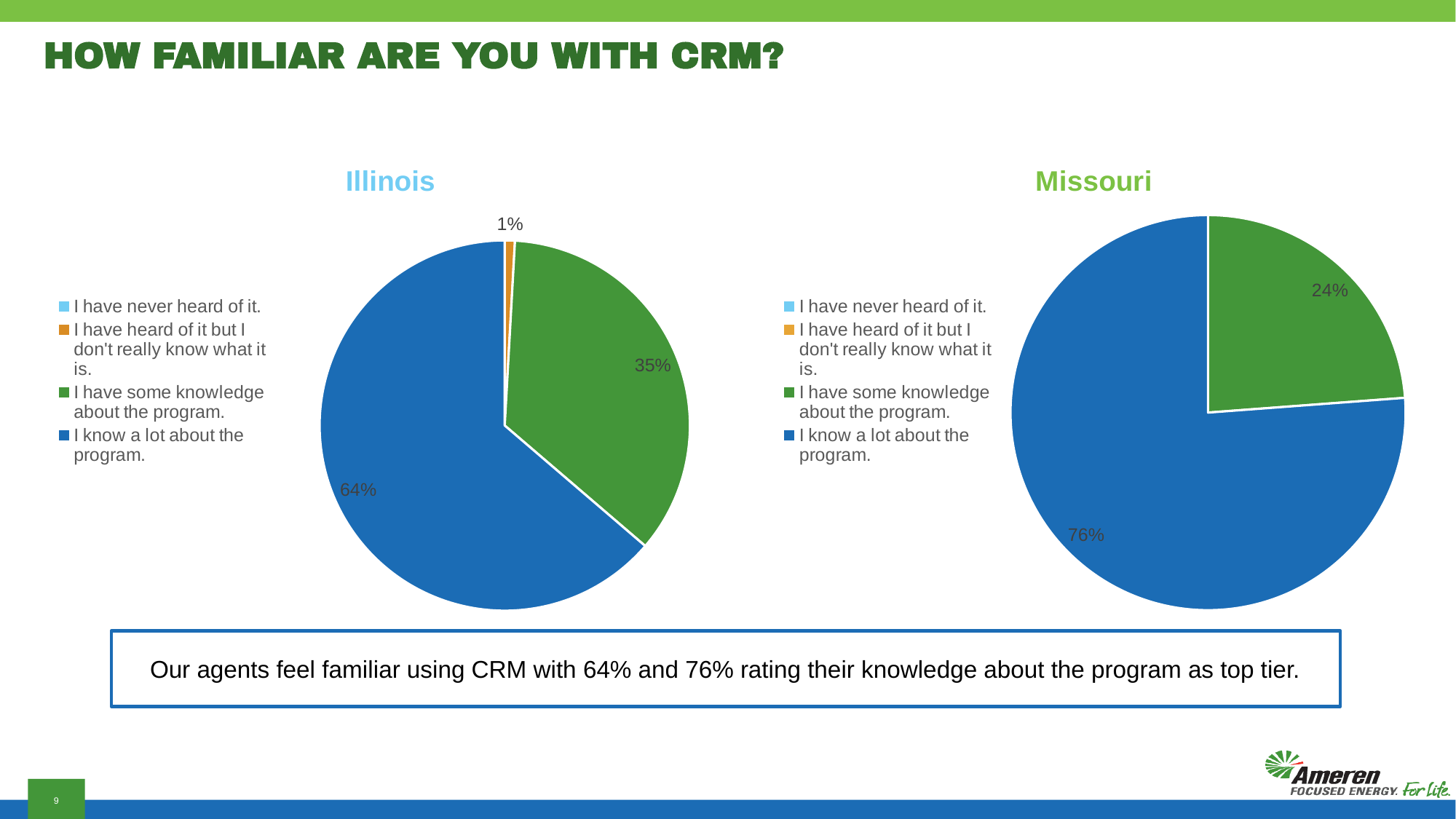

# How familiar are you with CRM?

### Chart: Illinois

| Category | Illinois |
|---|---|
| I have never heard of it. | 0.0 |
| I have heard of it but I don't really know what it is. | 1.0 |
| I have some knowledge about the program. | 40.0 |
| I know a lot about the program. | 72.0 |

### Chart: Missouri

| Category | Missouri |
|---|---|
| I have never heard of it. | 0.0 |
| I have heard of it but I don't really know what it is. | 0.0 |
| I have some knowledge about the program. | 15.0 |
| I know a lot about the program. | 48.0 |
Our agents feel familiar using CRM with 64% and 76% rating their knowledge about the program as top tier.